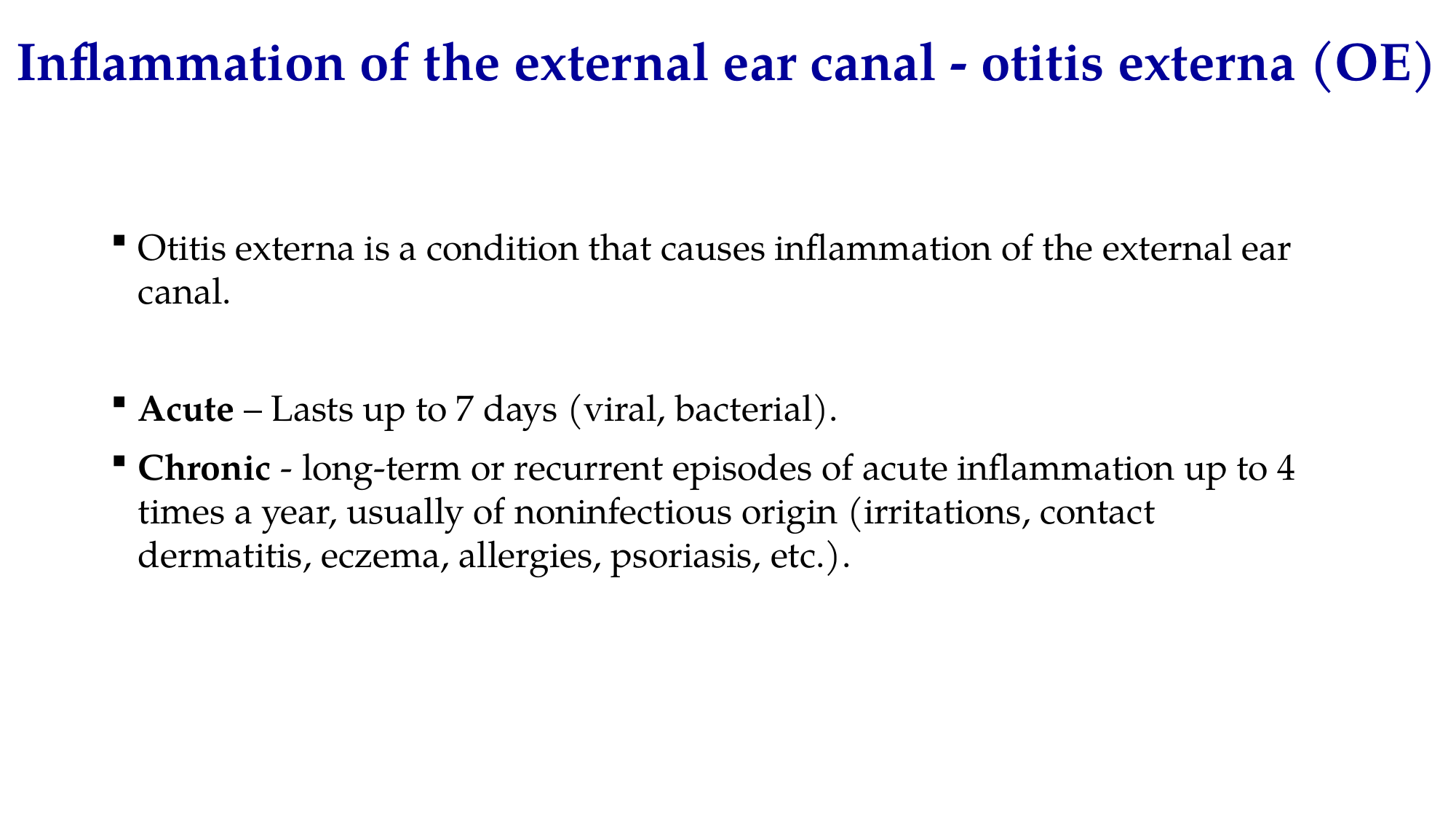

Inflammation of the external ear canal - otitis externa (OE)
Otitis externa is a condition that causes inflammation of the external ear canal.

Acute – Lasts up to 7 days (viral, bacterial).
Chronic - long-term or recurrent episodes of acute inflammation up to 4 times a year, usually of noninfectious origin (irritations, contact dermatitis, eczema, allergies, psoriasis, etc.).